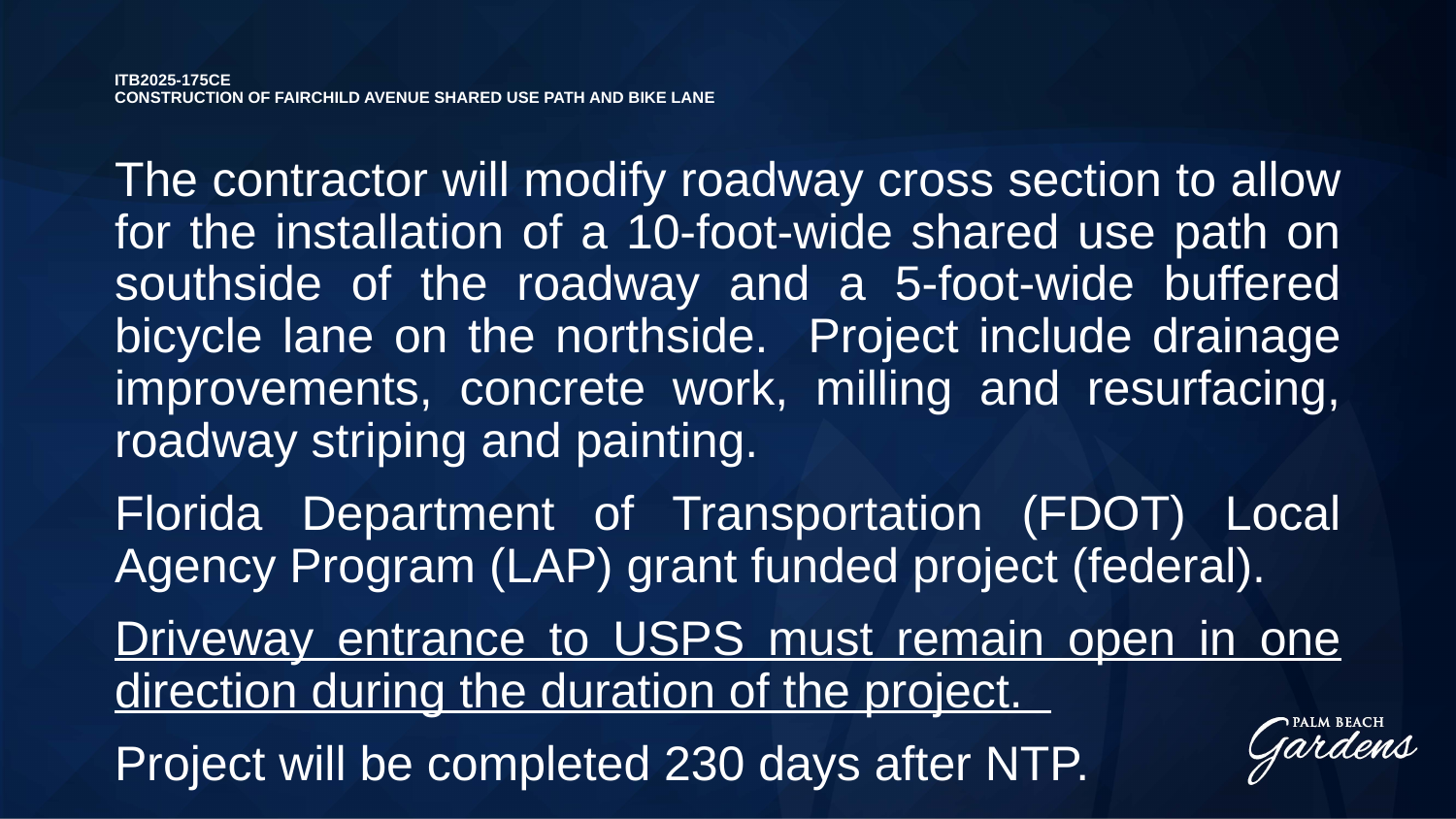

# ITB2025-175CE CONSTRUCTION OF FAIRCHILD AVENUE SHARED USE PATH AND BIKE LANE
The contractor will modify roadway cross section to allow for the installation of a 10-foot-wide shared use path on southside of the roadway and a 5-foot-wide buffered bicycle lane on the northside.  Project include drainage improvements, concrete work, milling and resurfacing, roadway striping and painting.
Florida Department of Transportation (FDOT) Local Agency Program (LAP) grant funded project (federal).
Driveway entrance to USPS must remain open in one direction during the duration of the project.
Project will be completed 230 days after NTP.